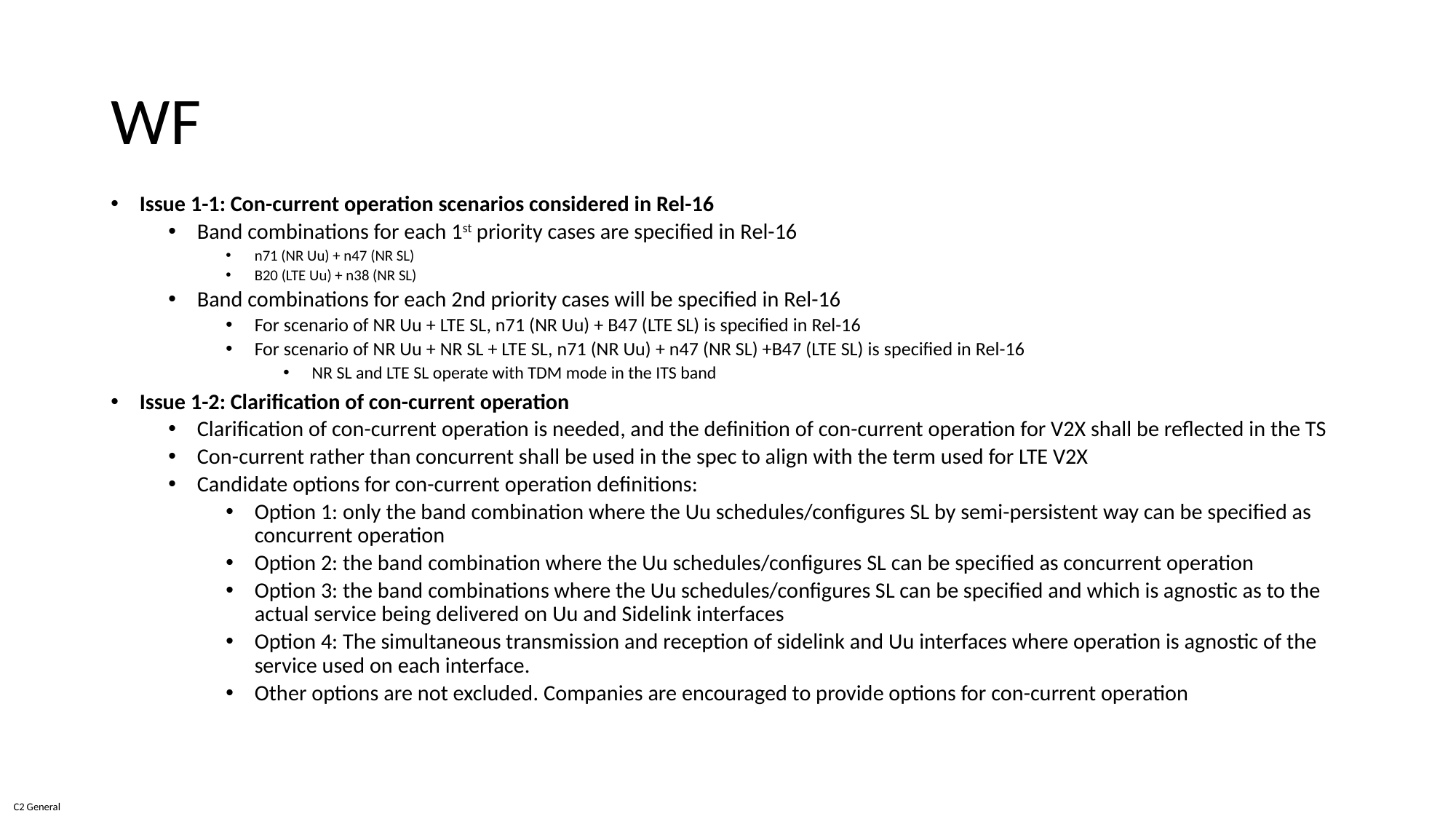

# WF
Issue 1-1: Con-current operation scenarios considered in Rel-16
Band combinations for each 1st priority cases are specified in Rel-16
n71 (NR Uu) + n47 (NR SL)
B20 (LTE Uu) + n38 (NR SL)
Band combinations for each 2nd priority cases will be specified in Rel-16
For scenario of NR Uu + LTE SL, n71 (NR Uu) + B47 (LTE SL) is specified in Rel-16
For scenario of NR Uu + NR SL + LTE SL, n71 (NR Uu) + n47 (NR SL) +B47 (LTE SL) is specified in Rel-16
NR SL and LTE SL operate with TDM mode in the ITS band
Issue 1-2: Clarification of con-current operation
Clarification of con-current operation is needed, and the definition of con-current operation for V2X shall be reflected in the TS
Con-current rather than concurrent shall be used in the spec to align with the term used for LTE V2X
Candidate options for con-current operation definitions:
Option 1: only the band combination where the Uu schedules/configures SL by semi-persistent way can be specified as concurrent operation
Option 2: the band combination where the Uu schedules/configures SL can be specified as concurrent operation
Option 3: the band combinations where the Uu schedules/configures SL can be specified and which is agnostic as to the actual service being delivered on Uu and Sidelink interfaces
Option 4: The simultaneous transmission and reception of sidelink and Uu interfaces where operation is agnostic of the service used on each interface.
Other options are not excluded. Companies are encouraged to provide options for con-current operation